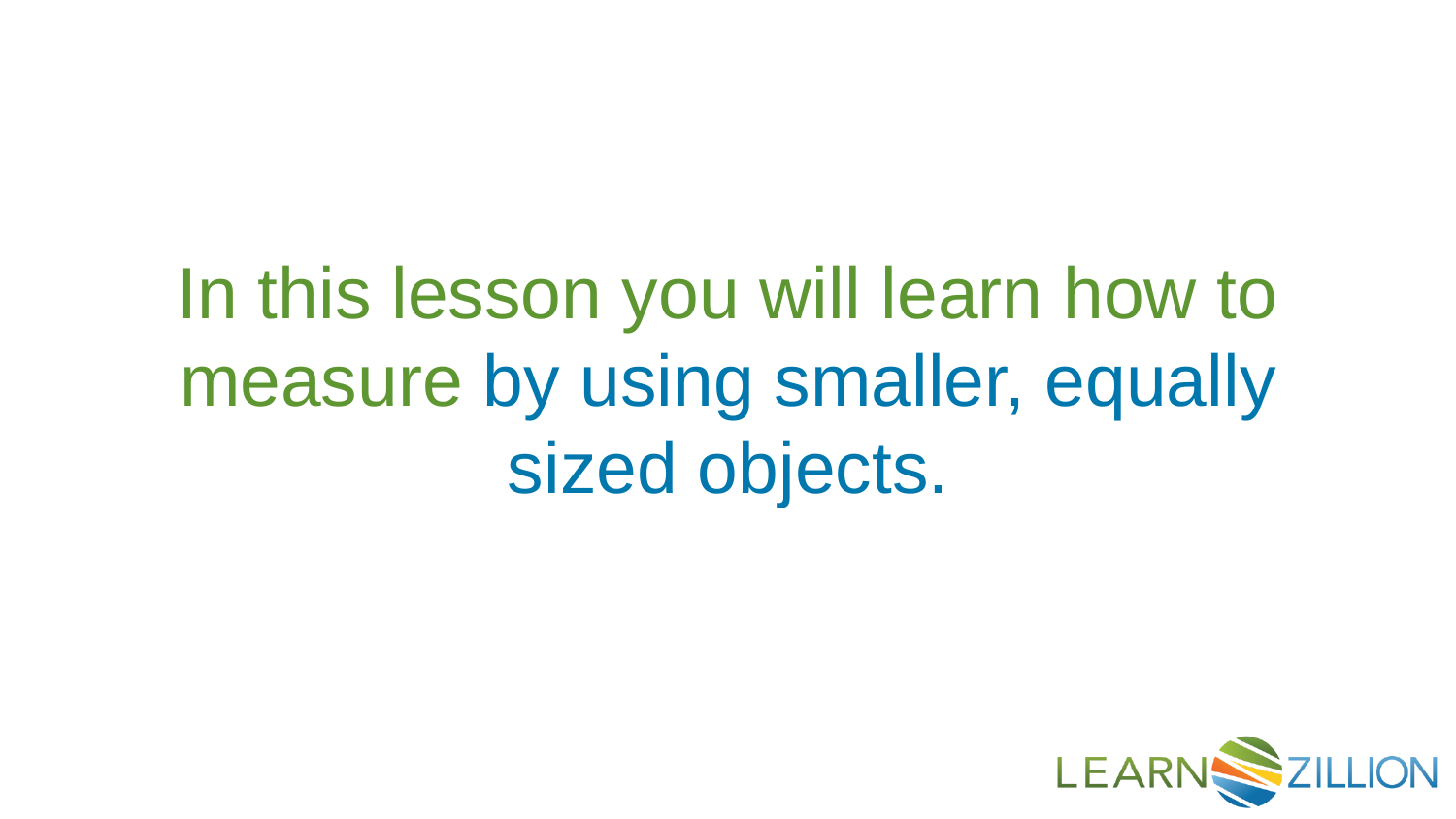

In this lesson you will learn how to measure by using smaller, equally sized objects.